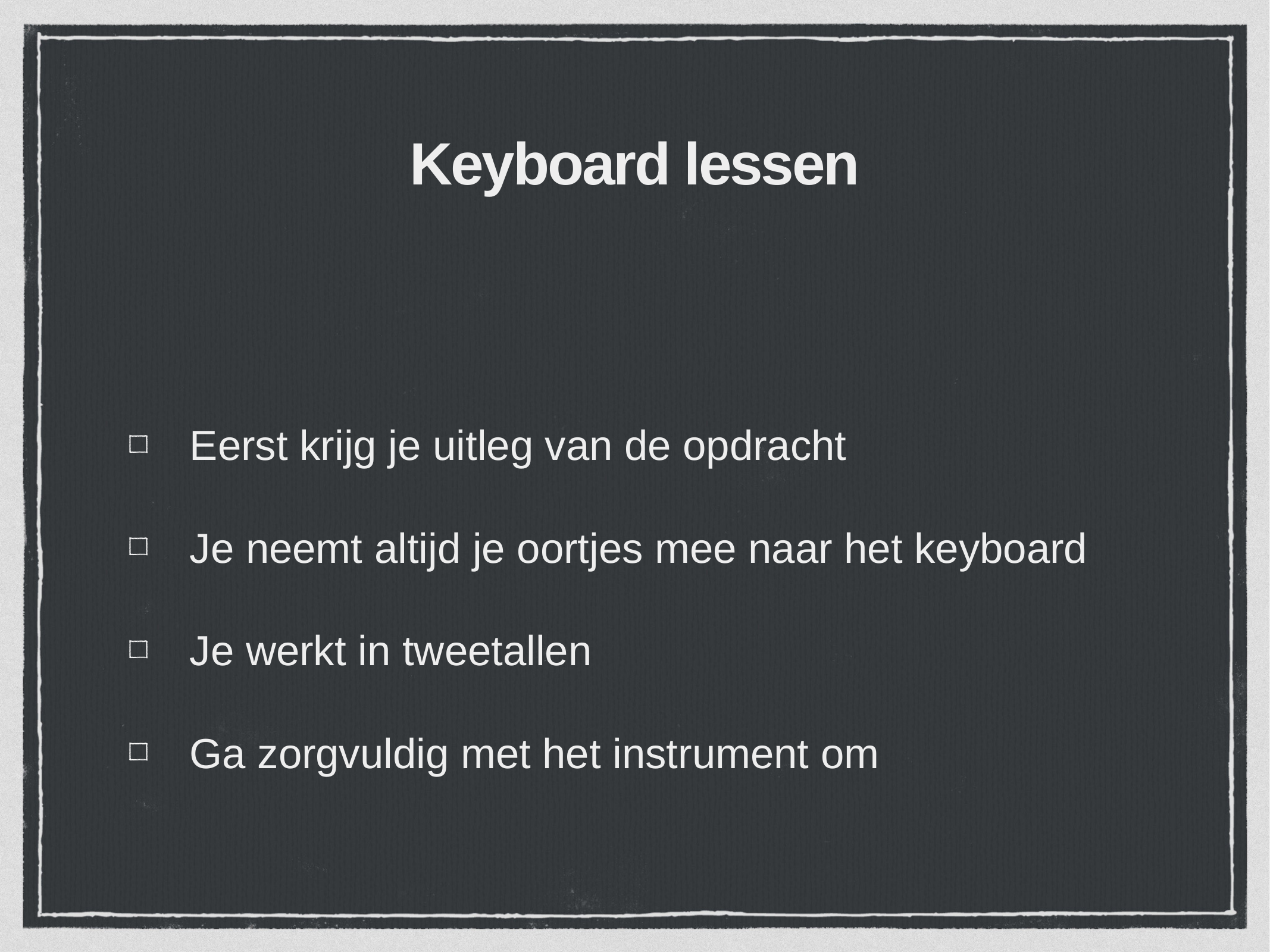

# Keyboard lessen
Eerst krijg je uitleg van de opdracht
Je neemt altijd je oortjes mee naar het keyboard
Je werkt in tweetallen
Ga zorgvuldig met het instrument om